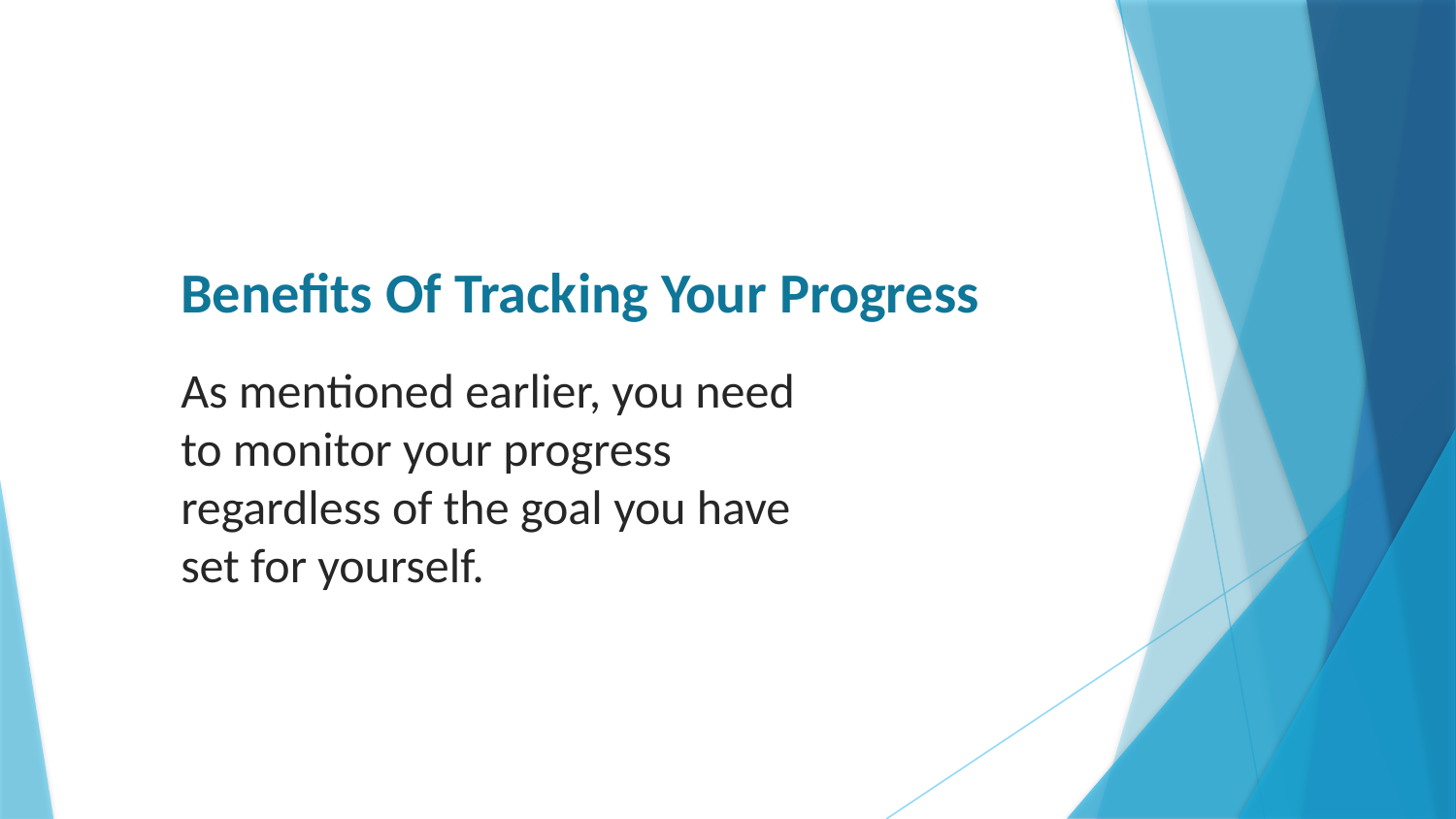

# Benefits Of Tracking Your Progress
As mentioned earlier, you need to monitor your progress regardless of the goal you have set for yourself.